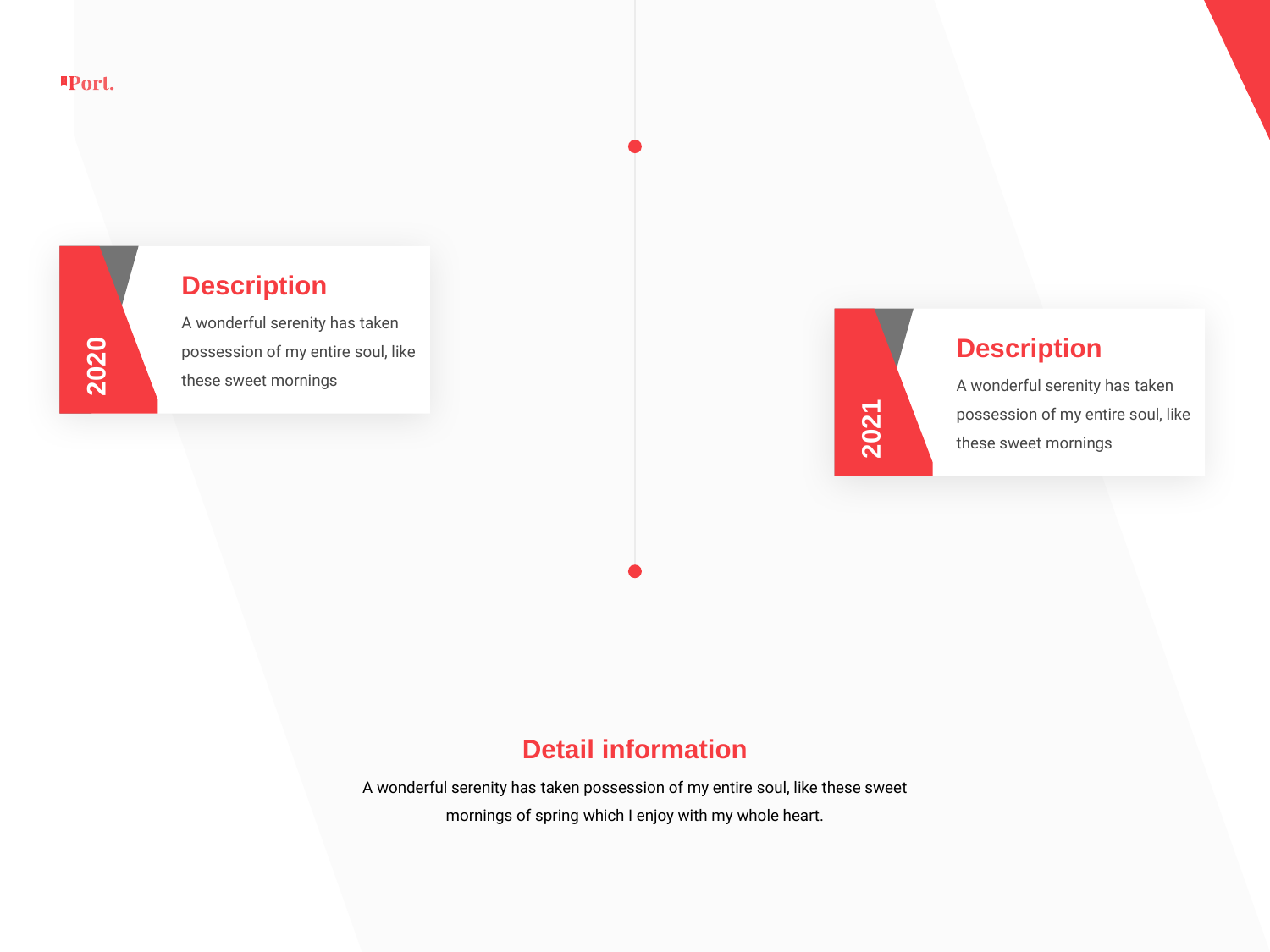

Description
A wonderful serenity has taken possession of my entire soul, like these sweet mornings

Description
2020
A wonderful serenity has taken possession of my entire soul, like these sweet mornings
2021

Detail information
A wonderful serenity has taken possession of my entire soul, like these sweet mornings of spring which I enjoy with my whole heart.